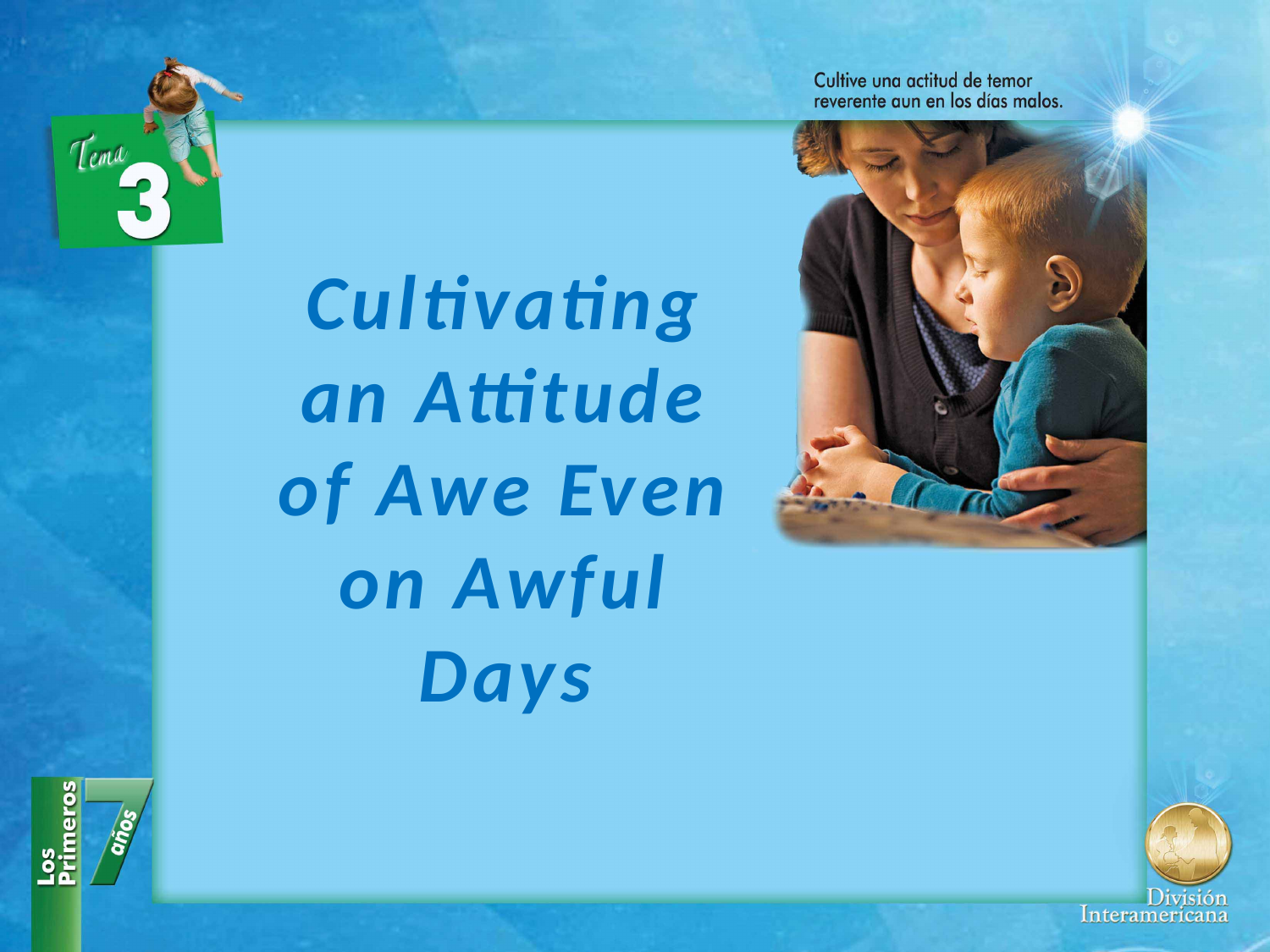

Cultivating an Attitude of Awe Even on Awful Days